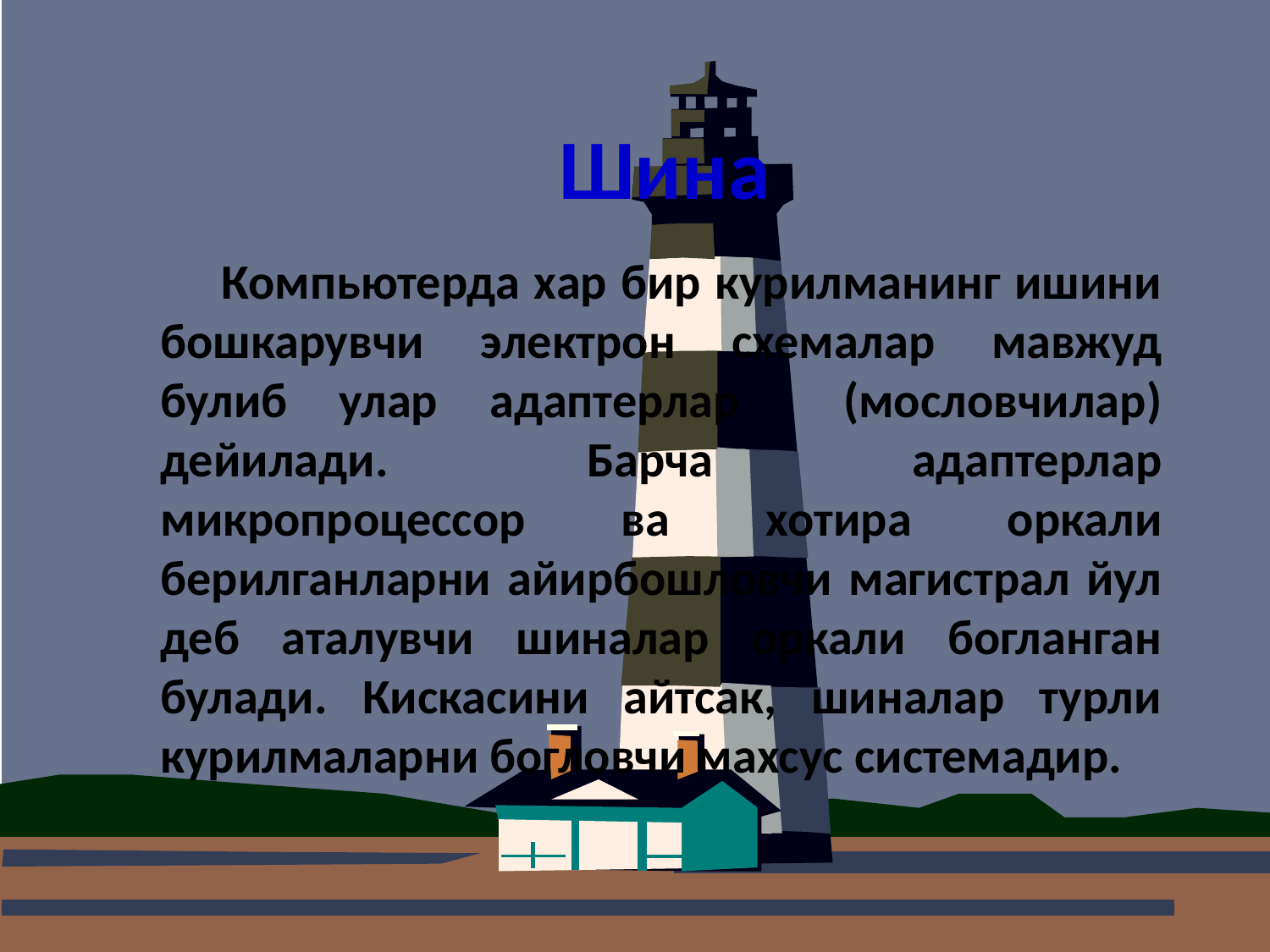

# Шина
     Компьютерда хар бир курилманинг ишини бошкарувчи электрон схемалар мавжуд булиб улар адаптерлар  (мословчилар) дейилади. Барча адаптерлар микропроцессор ва хотира оркали берилганларни айирбошловчи магистрал йул деб аталувчи шиналар оркали богланган булади. Кискасини айтсак, шиналар турли курилмаларни богловчи махсус системадир.